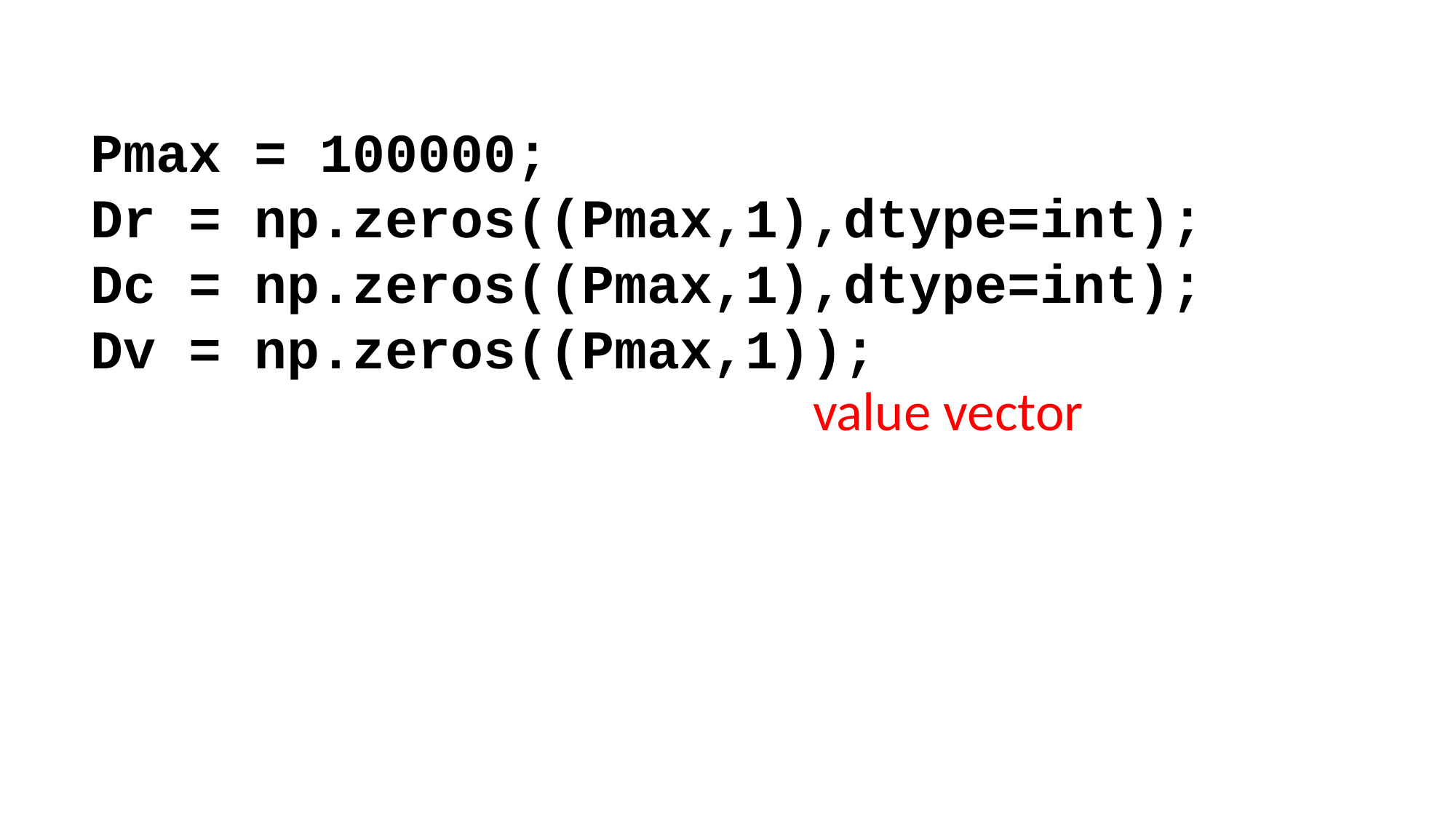

Pmax = 100000;
Dr = np.zeros((Pmax,1),dtype=int);
Dc = np.zeros((Pmax,1),dtype=int);
Dv = np.zeros((Pmax,1));
value vector